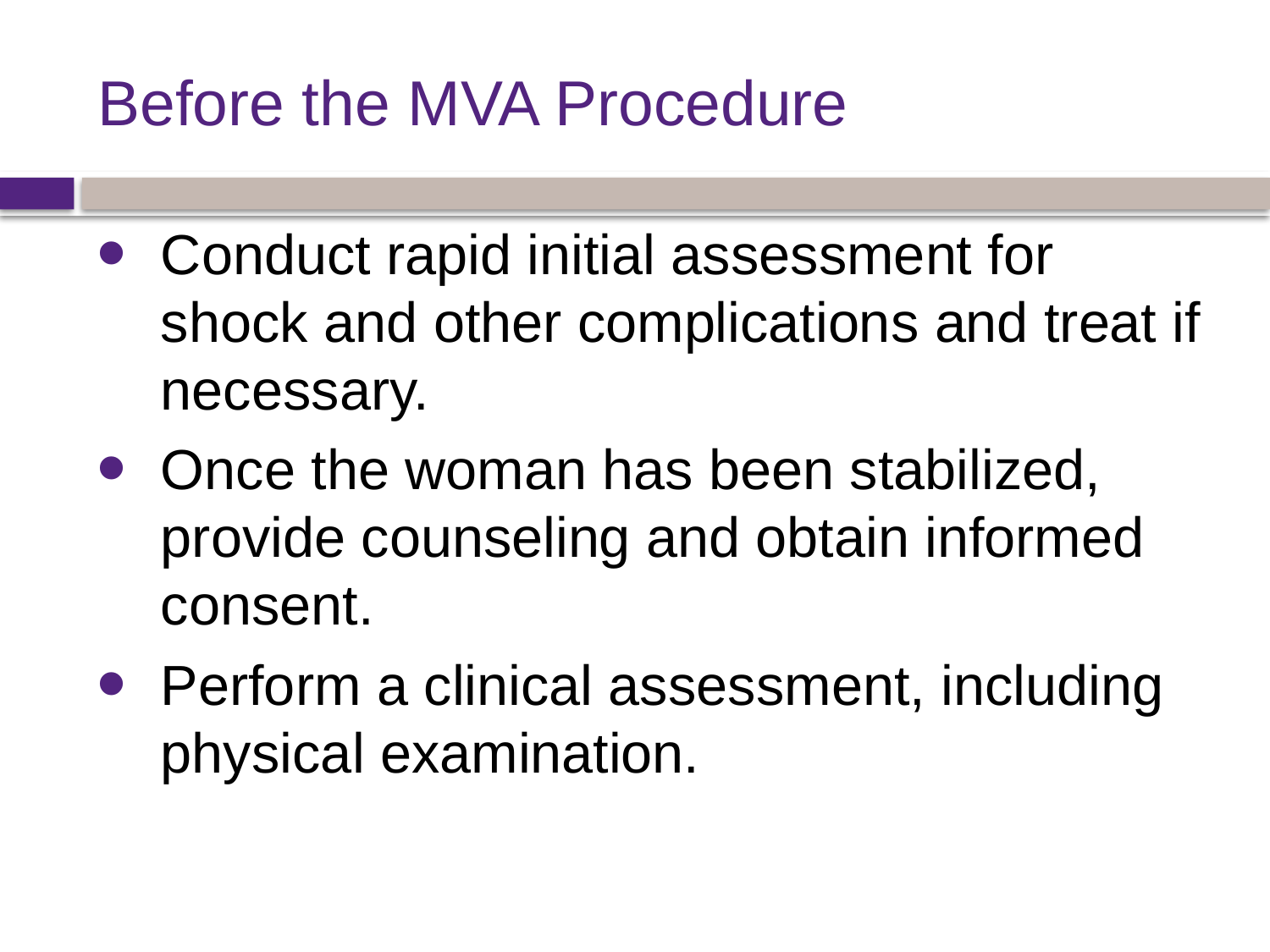

# Before the MVA Procedure
Conduct rapid initial assessment for shock and other complications and treat if necessary.
Once the woman has been stabilized, provide counseling and obtain informed consent.
Perform a clinical assessment, including physical examination.